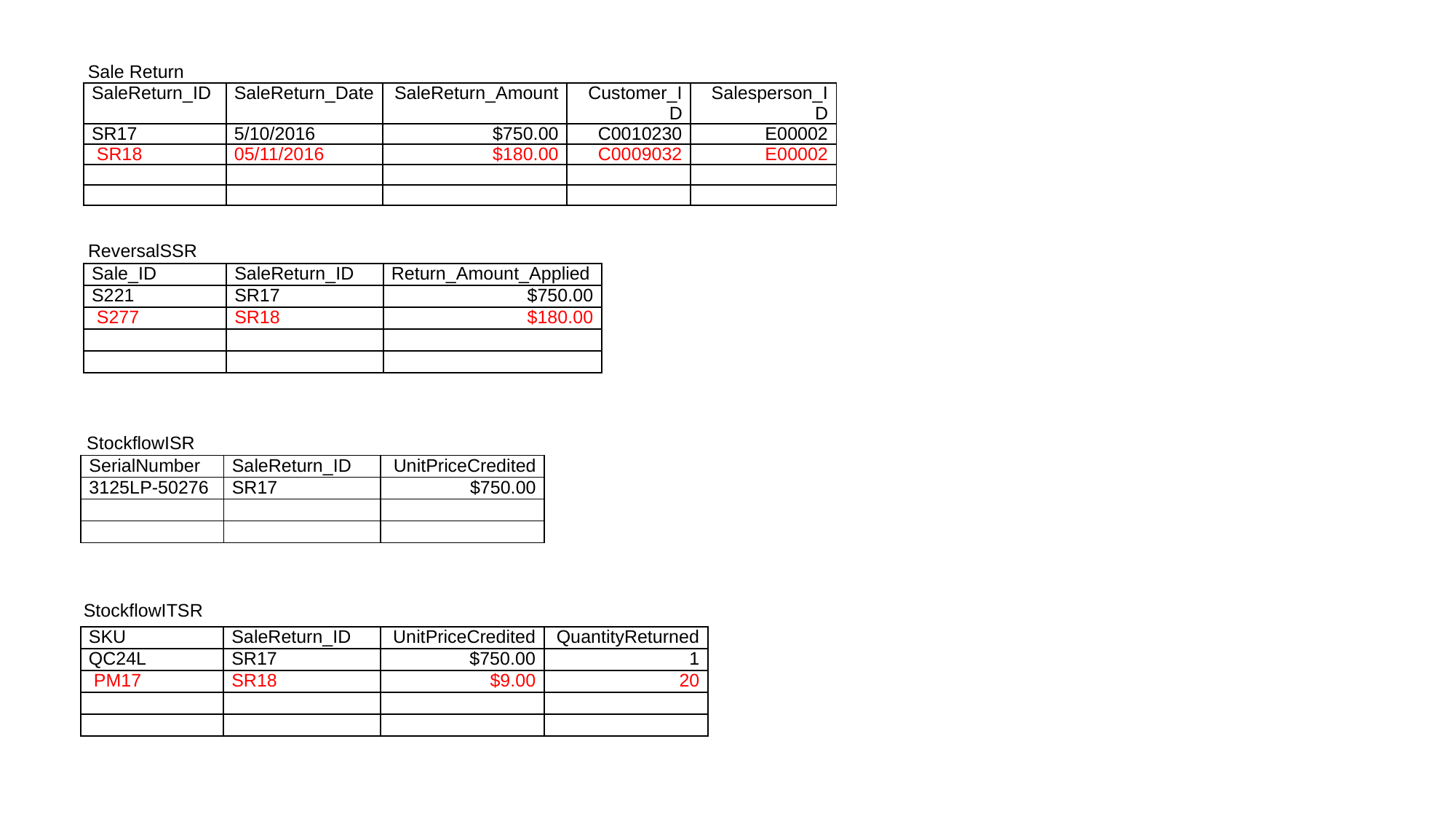

Sale Return

| SaleReturn\_ID | SaleReturn\_Date | SaleReturn\_Amount | Customer\_ID | Salesperson\_ID |
| --- | --- | --- | --- | --- |
| SR17 | 5/10/2016 | $750.00 | C0010230 | E00002 |
| SR18 | 05/11/2016 | $180.00 | C0009032 | E00002 |
|  |  |  |  |  |
|  |  |  |  |  |
ReversalSSR
| Sale\_ID | SaleReturn\_ID | Return\_Amount\_Applied |
| --- | --- | --- |
| S221 | SR17 | $750.00 |
| S277 | SR18 | $180.00 |
|  |  |  |
|  |  |  |
StockflowISR
| SerialNumber | SaleReturn\_ID | UnitPriceCredited |
| --- | --- | --- |
| 3125LP-50276 | SR17 | $750.00 |
|  |  |  |
|  |  |  |
StockflowITSR

| SKU | SaleReturn\_ID | UnitPriceCredited | QuantityReturned |
| --- | --- | --- | --- |
| QC24L | SR17 | $750.00 | 1 |
| PM17 | SR18 | $9.00 | 20 |
|  |  |  |  |
|  |  |  |  |